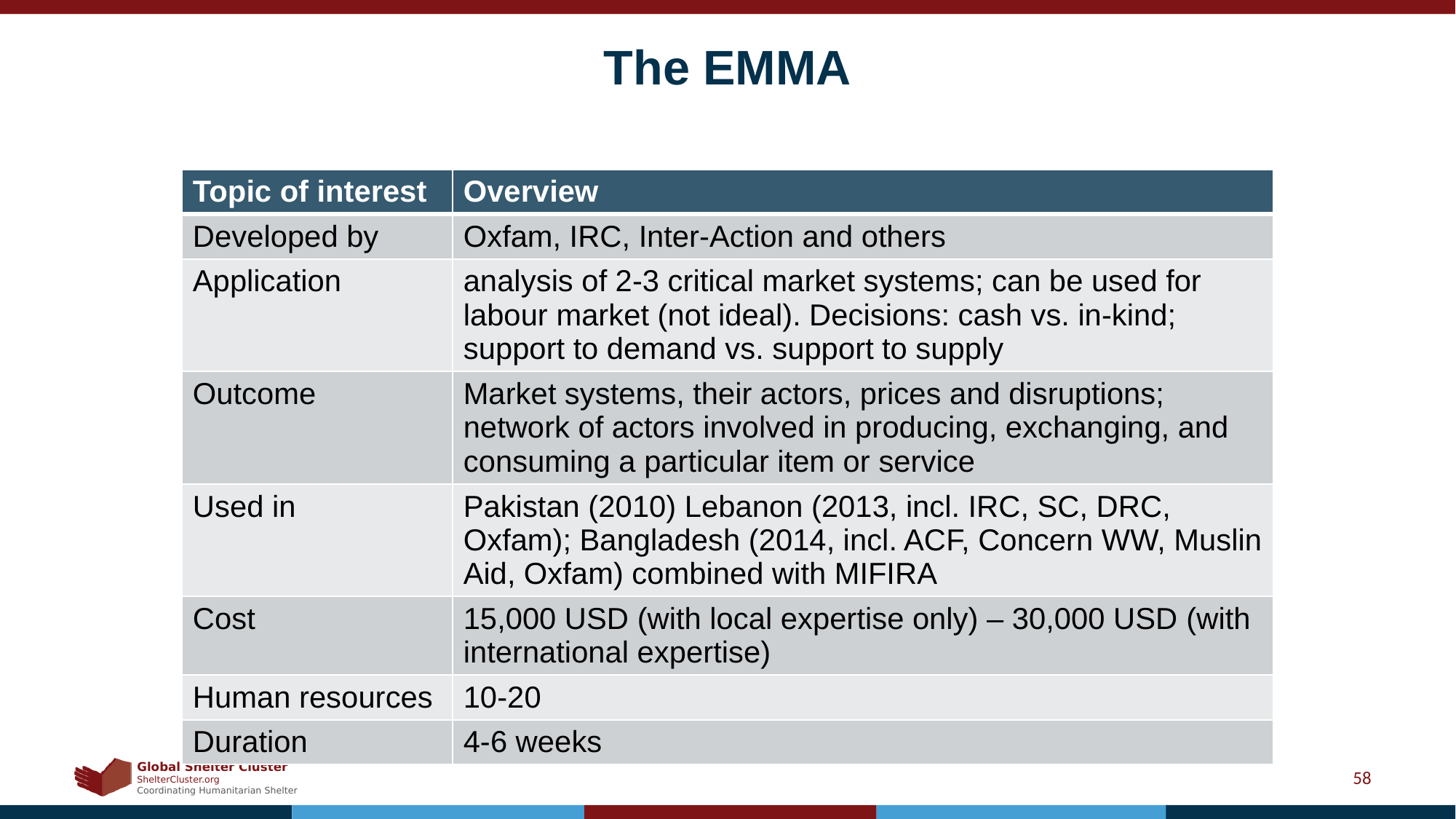

# The EMMA
| Topic of interest | Overview |
| --- | --- |
| Developed by | Oxfam, IRC, Inter-Action and others |
| Application | analysis of 2-3 critical market systems; can be used for labour market (not ideal). Decisions: cash vs. in-kind; support to demand vs. support to supply |
| Outcome | Market systems, their actors, prices and disruptions; network of actors involved in producing, exchanging, and consuming a particular item or service |
| Used in | Pakistan (2010) Lebanon (2013, incl. IRC, SC, DRC, Oxfam); Bangladesh (2014, incl. ACF, Concern WW, Muslin Aid, Oxfam) combined with MIFIRA |
| Cost | 15,000 USD (with local expertise only) – 30,000 USD (with international expertise) |
| Human resources | 10-20 |
| Duration | 4-6 weeks |

58